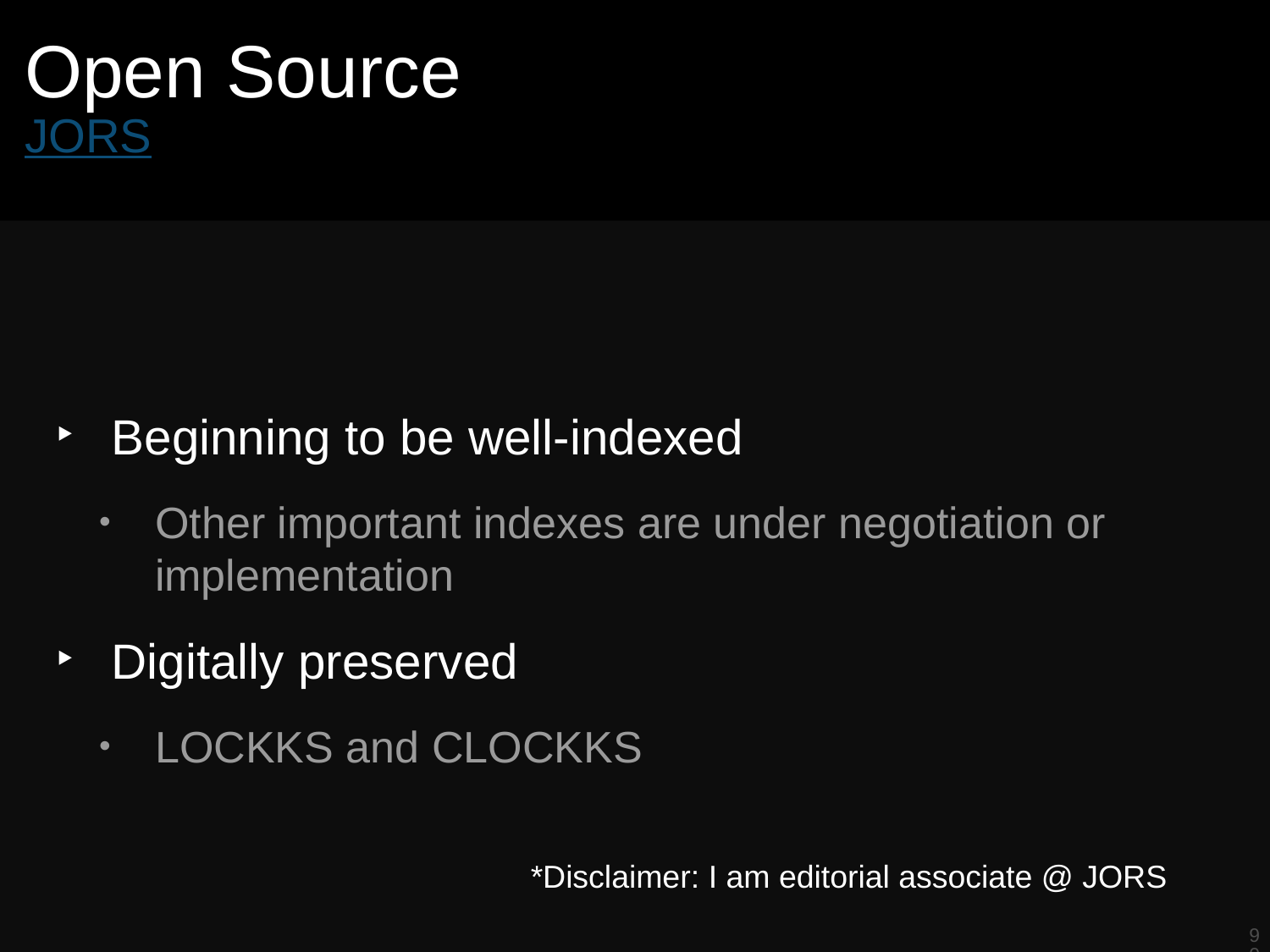

# Open Source
JORS
Beginning to be well-indexed
Other important indexes are under negotiation or implementation
Digitally preserved
LOCKKS and CLOCKKS
*Disclaimer: I am editorial associate @ JORS
90